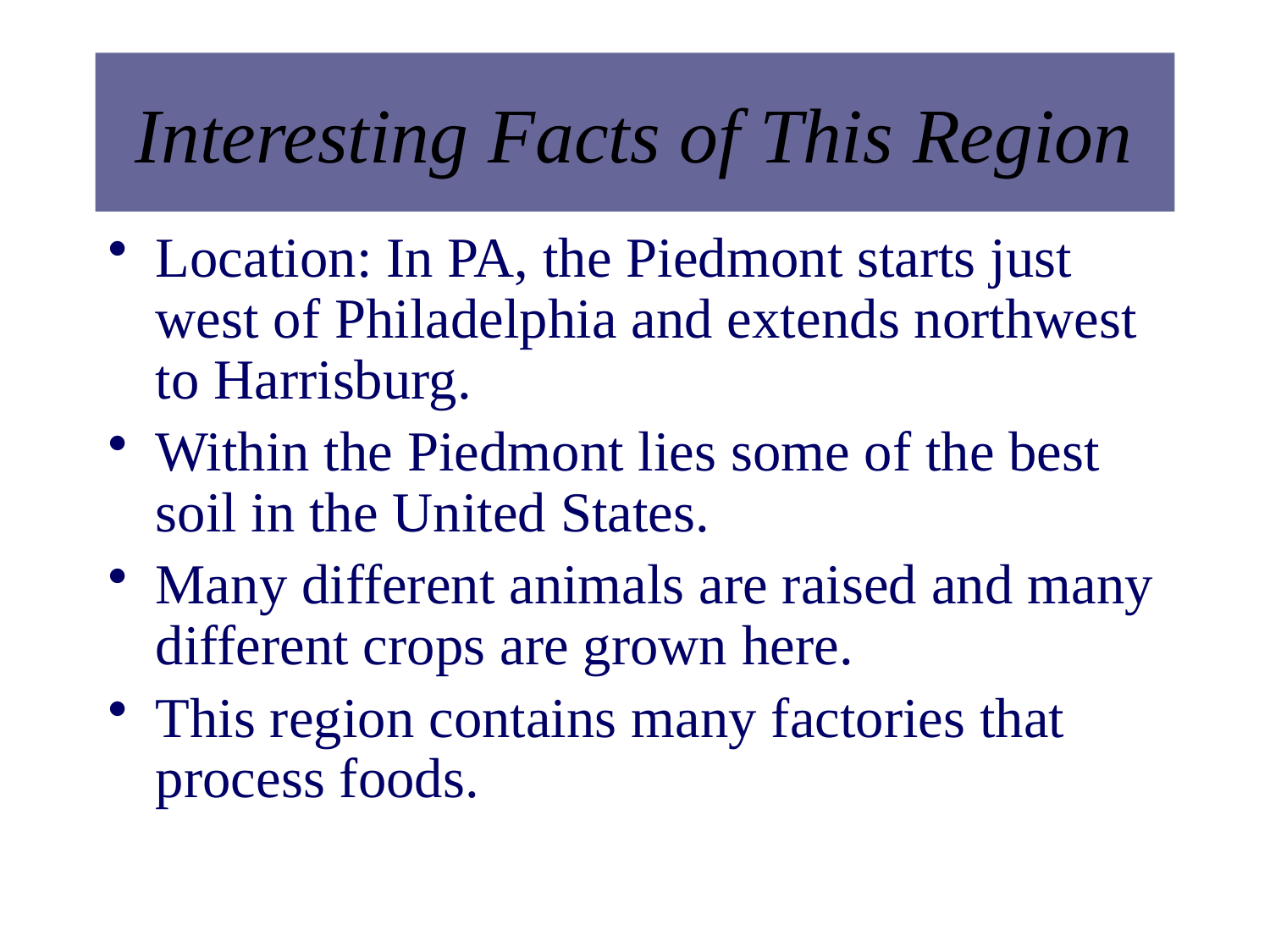

# Interesting Facts of This Region
Location: In PA, the Piedmont starts just west of Philadelphia and extends northwest to Harrisburg.
Within the Piedmont lies some of the best soil in the United States.
Many different animals are raised and many different crops are grown here.
This region contains many factories that process foods.